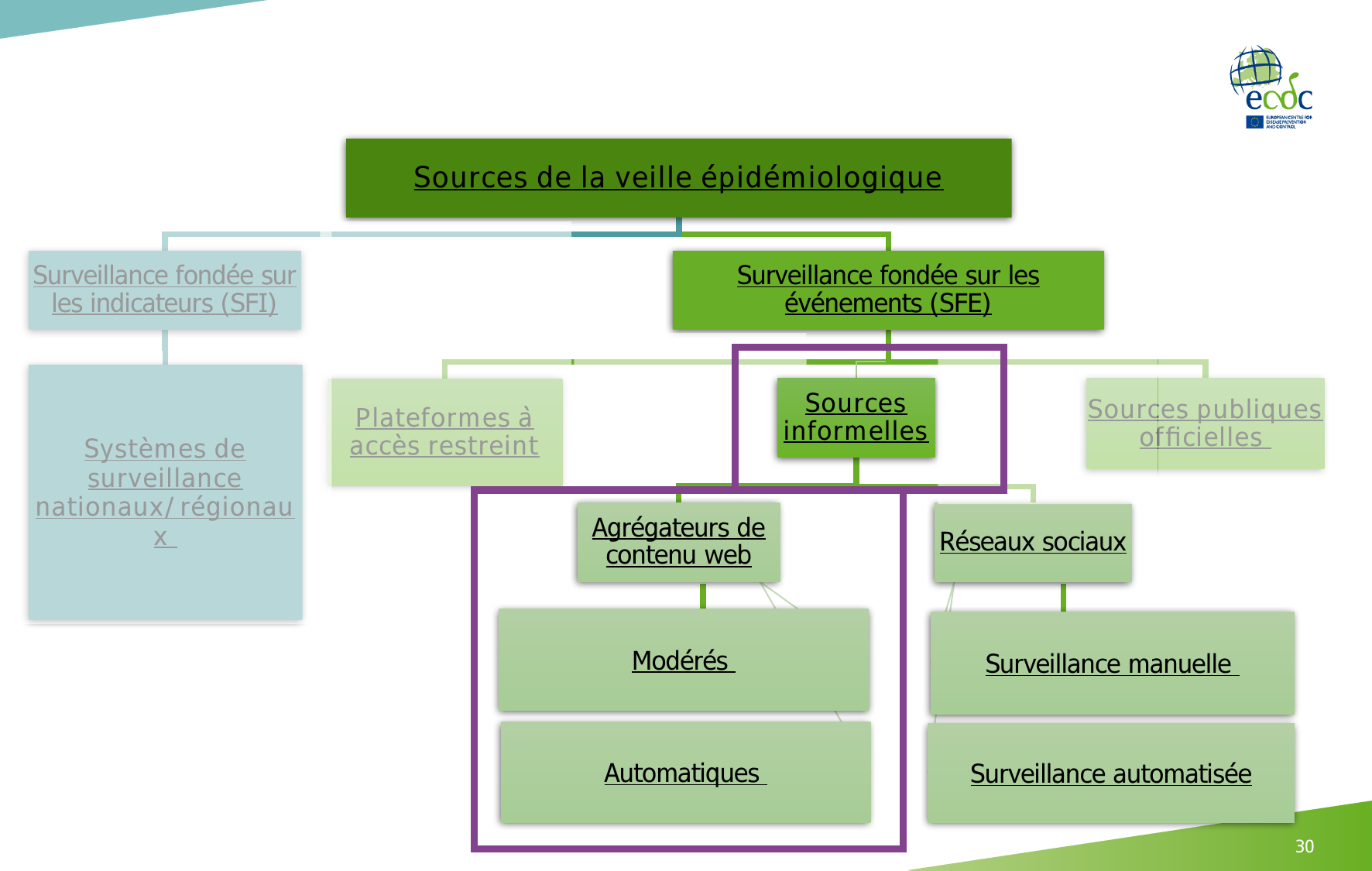

Sources de la veille épidémiologique
Surveillance fondée sur les indicateurs (SFI)
Systèmes de surveillance nationaux/régionaux
Surveillance fondée sur les événements (SFE)
Sources publiques officielles
Sources informelles
Agrégateurs de contenu web
Modérés
Automatiques
Réseaux sociaux
Surveillance manuelle
Surveillance automatisée
Plateformes à accès restreint

30